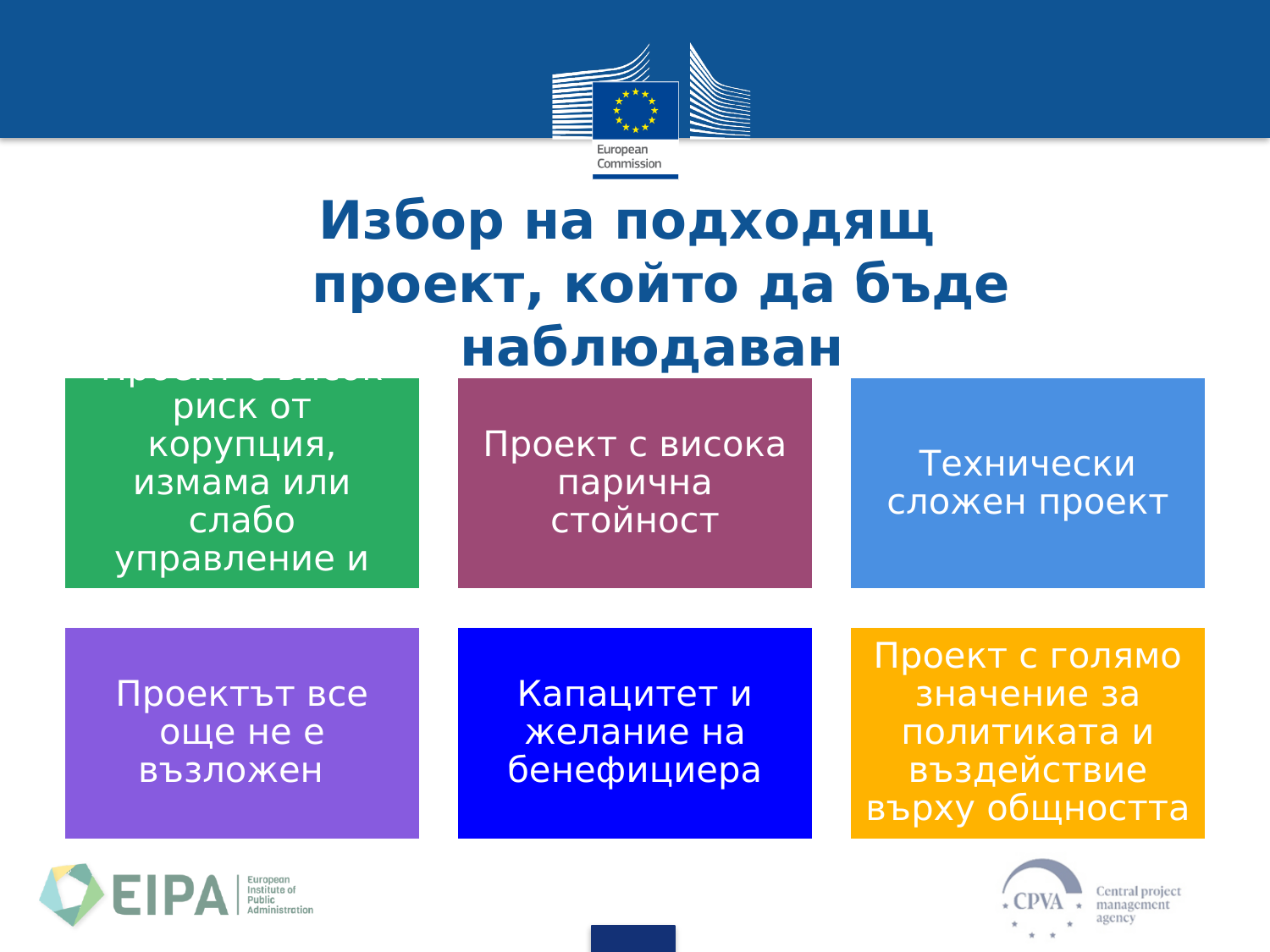

# Избор на подходящ проект, който да бъде наблюдаван
Проект с висок риск от корупция, измама или слабо управление и ръководство
Проект с висока парична стойност
Технически сложен проект
Проектът все още не е възложен
Капацитет и желание на бенефициера
Проект с голямо значение за политиката и въздействие върху общността